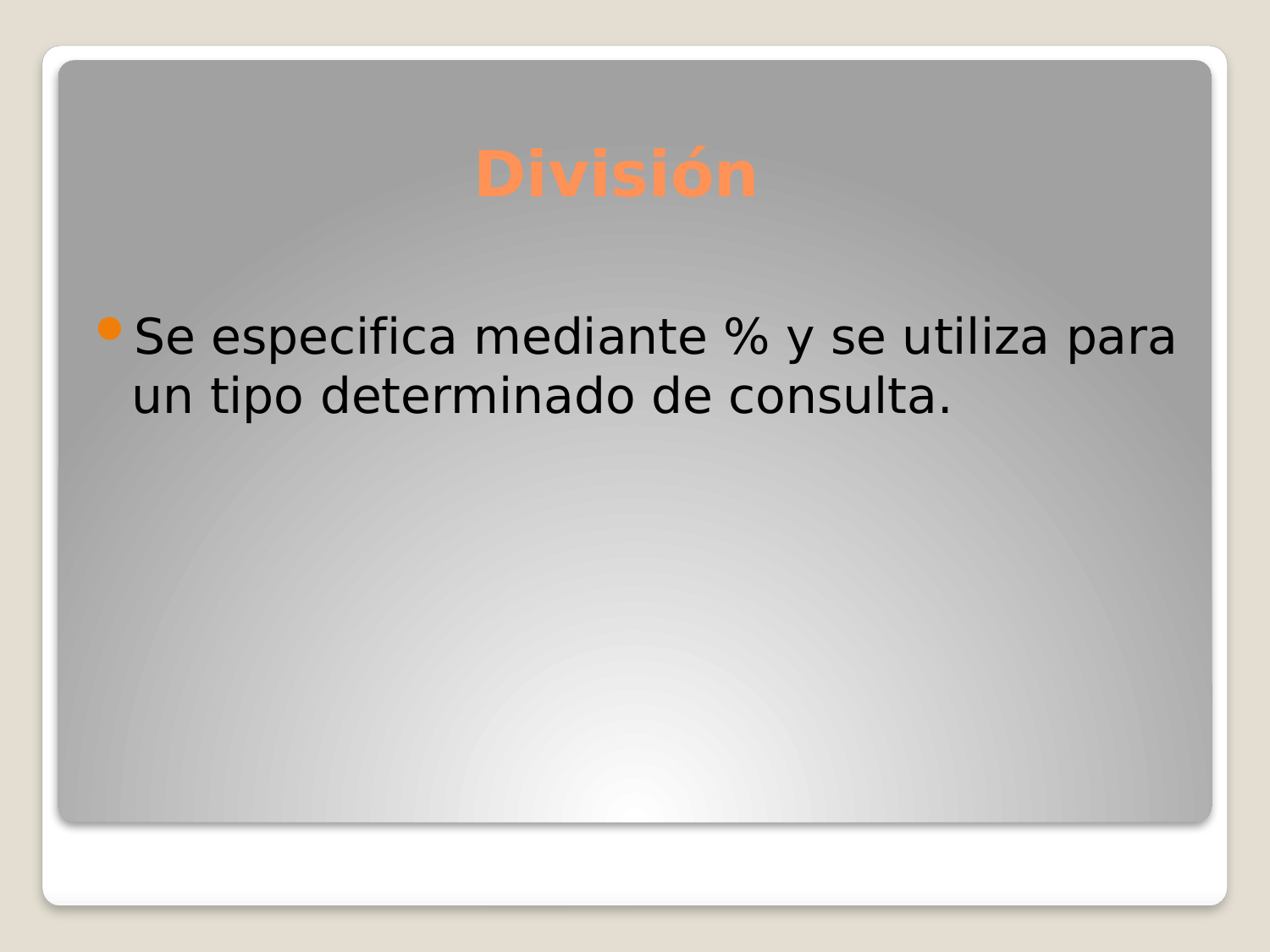

# División

Se especifica mediante % y se utiliza para un tipo determinado de consulta.